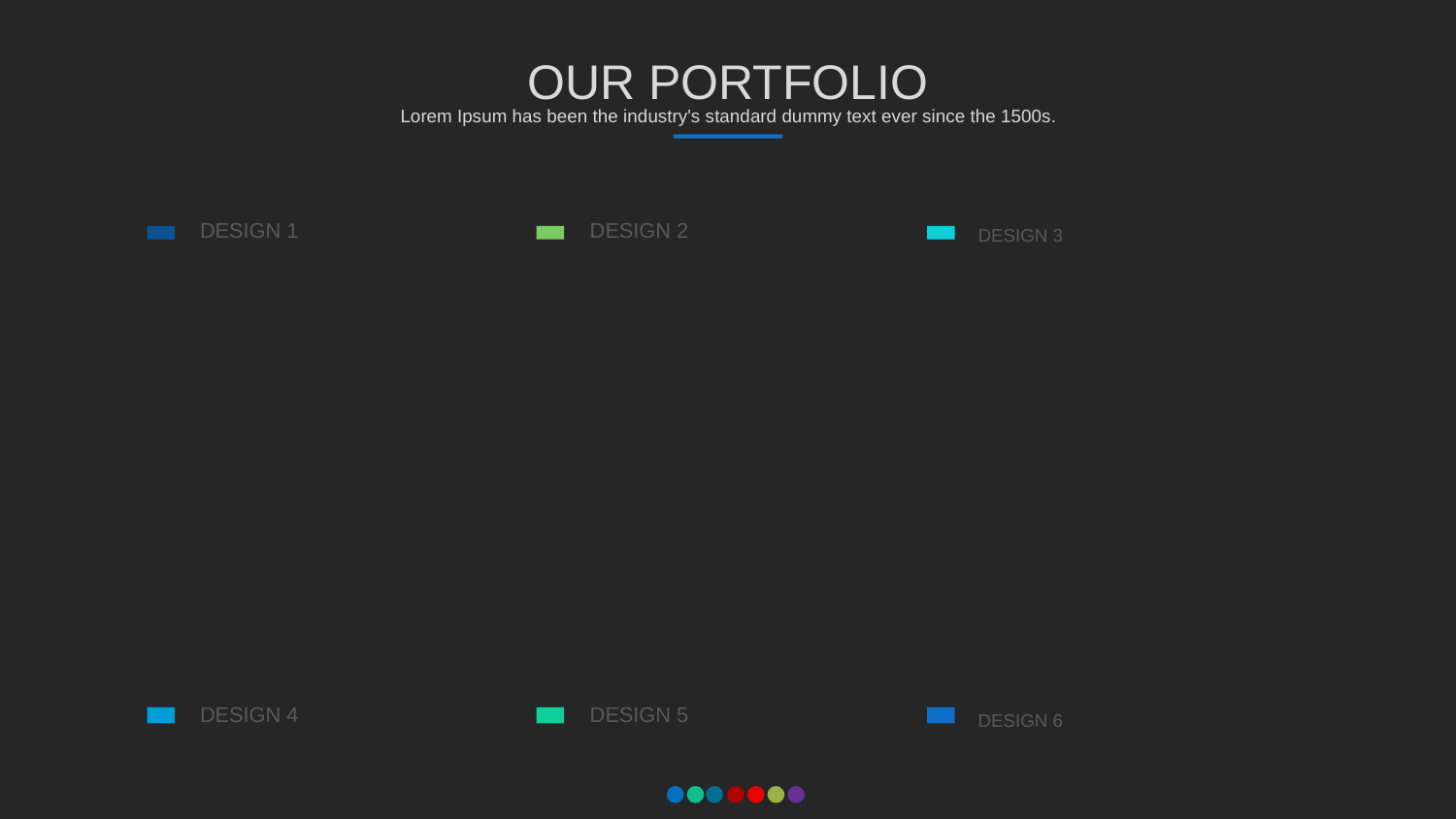

OUR PORTFOLIO

Lorem Ipsum has been the industry's standard dummy text ever since the 1500s.
DESIGN 1
DESIGN 2
DESIGN 3

DESIGN 4
DESIGN 5
DESIGN 6